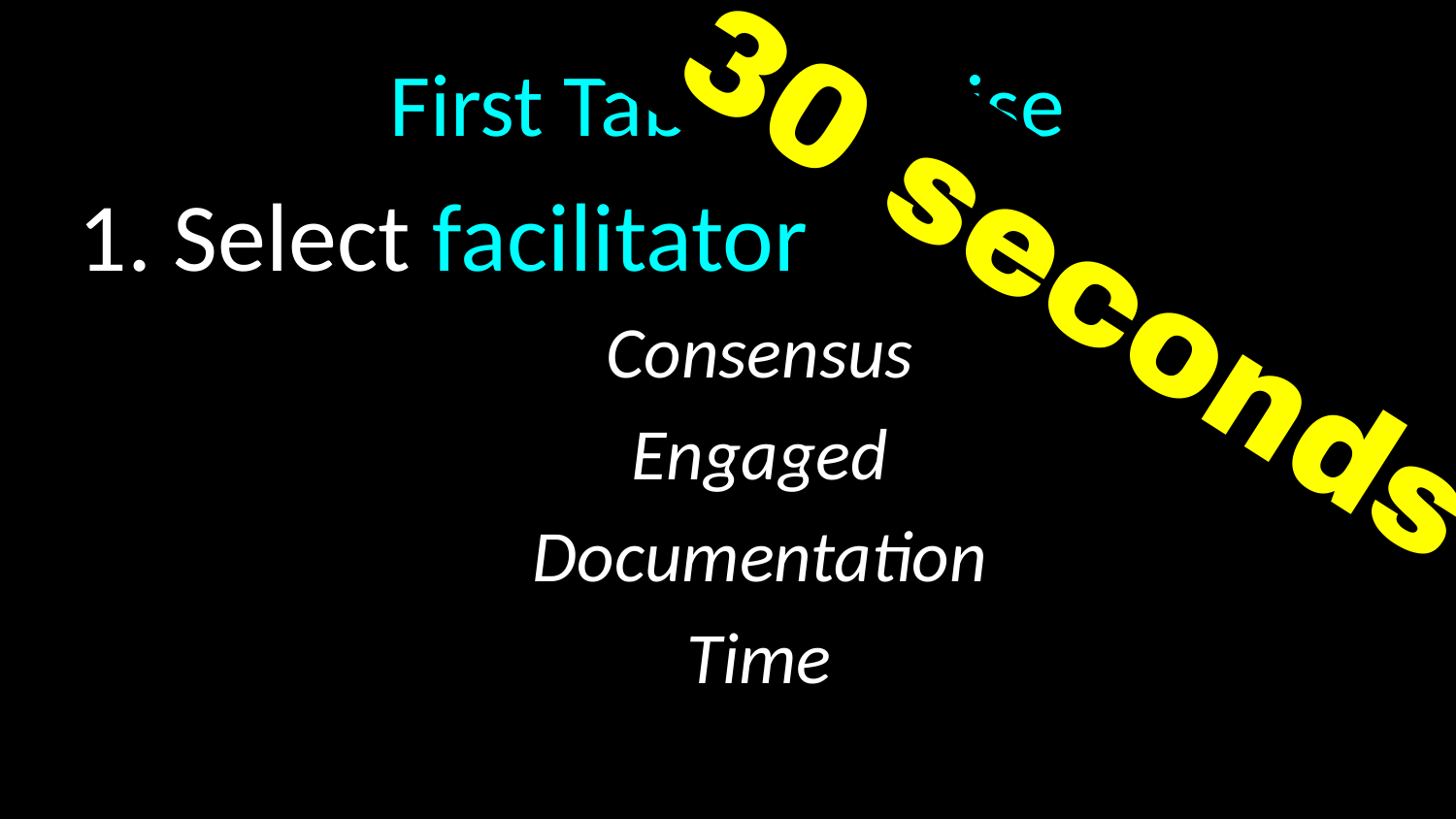

# First Table Exercise
 Select facilitator
Consensus
Engaged
Documentation
Time
    30 seconds